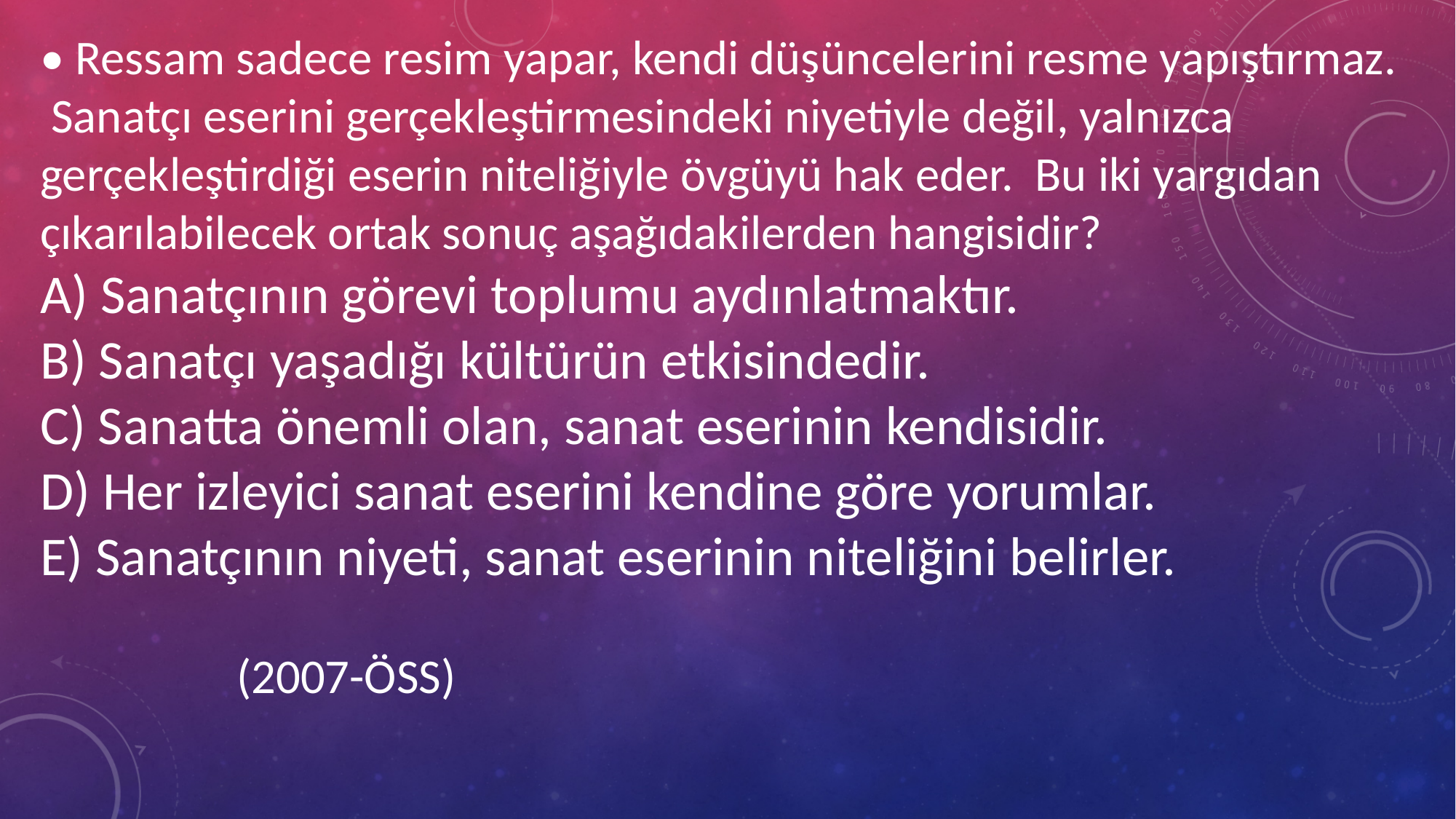

• Ressam sadece resim yapar, kendi düşüncelerini resme yapıştırmaz.
 Sanatçı eserini gerçekleştirmesindeki niyetiyle değil, yalnızca gerçekleştirdiği eserin niteliğiyle övgüyü hak eder.  Bu iki yargıdan çıkarılabilecek ortak sonuç aşağıdakilerden hangisidir?
A) Sanatçının görevi toplumu aydınlatmaktır.
B) Sanatçı yaşadığı kültürün etkisindedir.
C) Sanatta önemli olan, sanat eserinin kendisidir.
D) Her izleyici sanat eserini kendine göre yorumlar.
E) Sanatçının niyeti, sanat eserinin niteliğini belirler.

                  (2007-ÖSS)